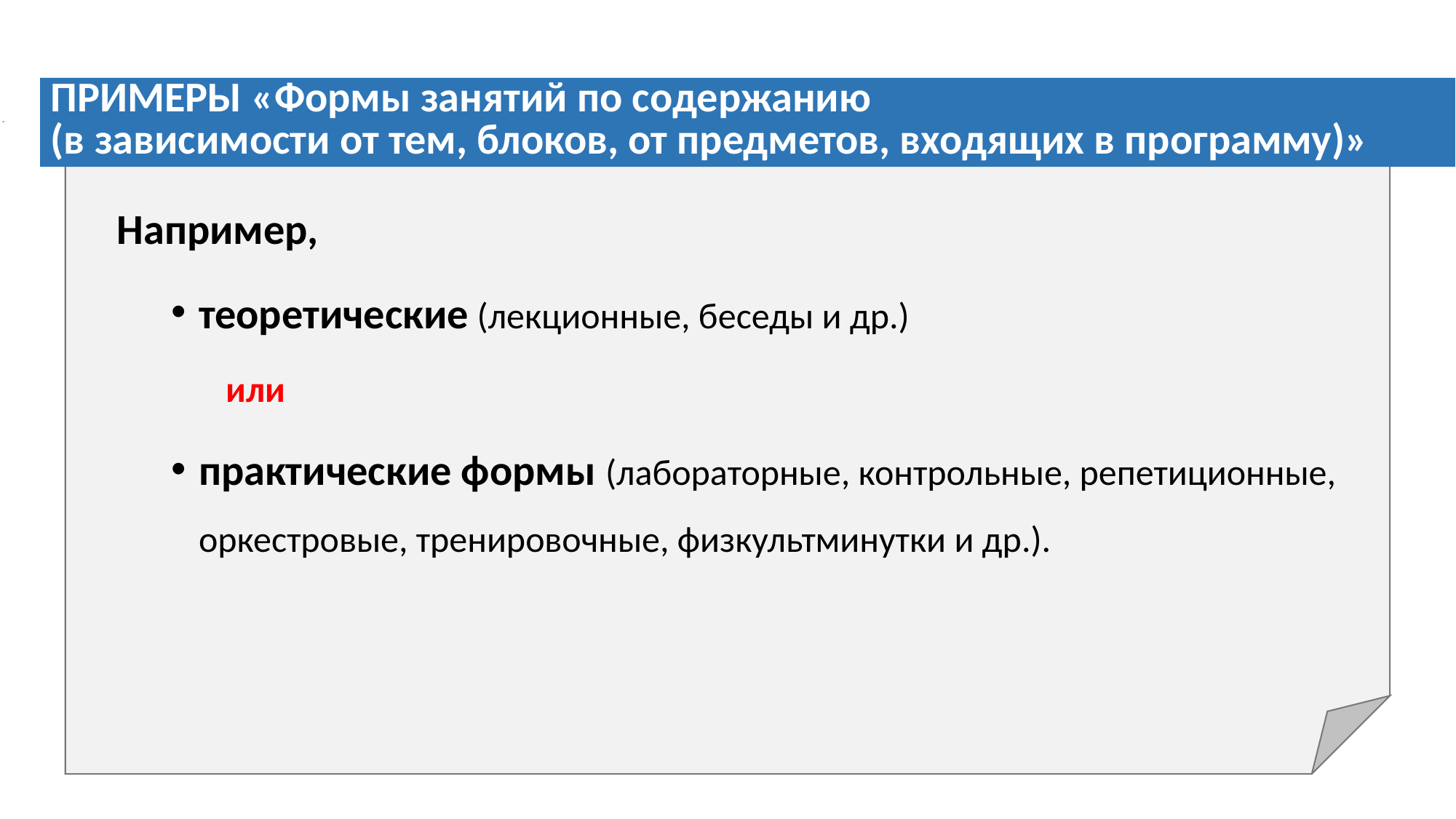

ПРИМЕРЫ «Формы занятий по содержанию
(в зависимости от тем, блоков, от предметов, входящих в программу)»

Например,
теоретические (лекционные, беседы и др.)
или
практические формы (лабораторные, контрольные, репетиционные, оркестровые, тренировочные, физкультминутки и др.).